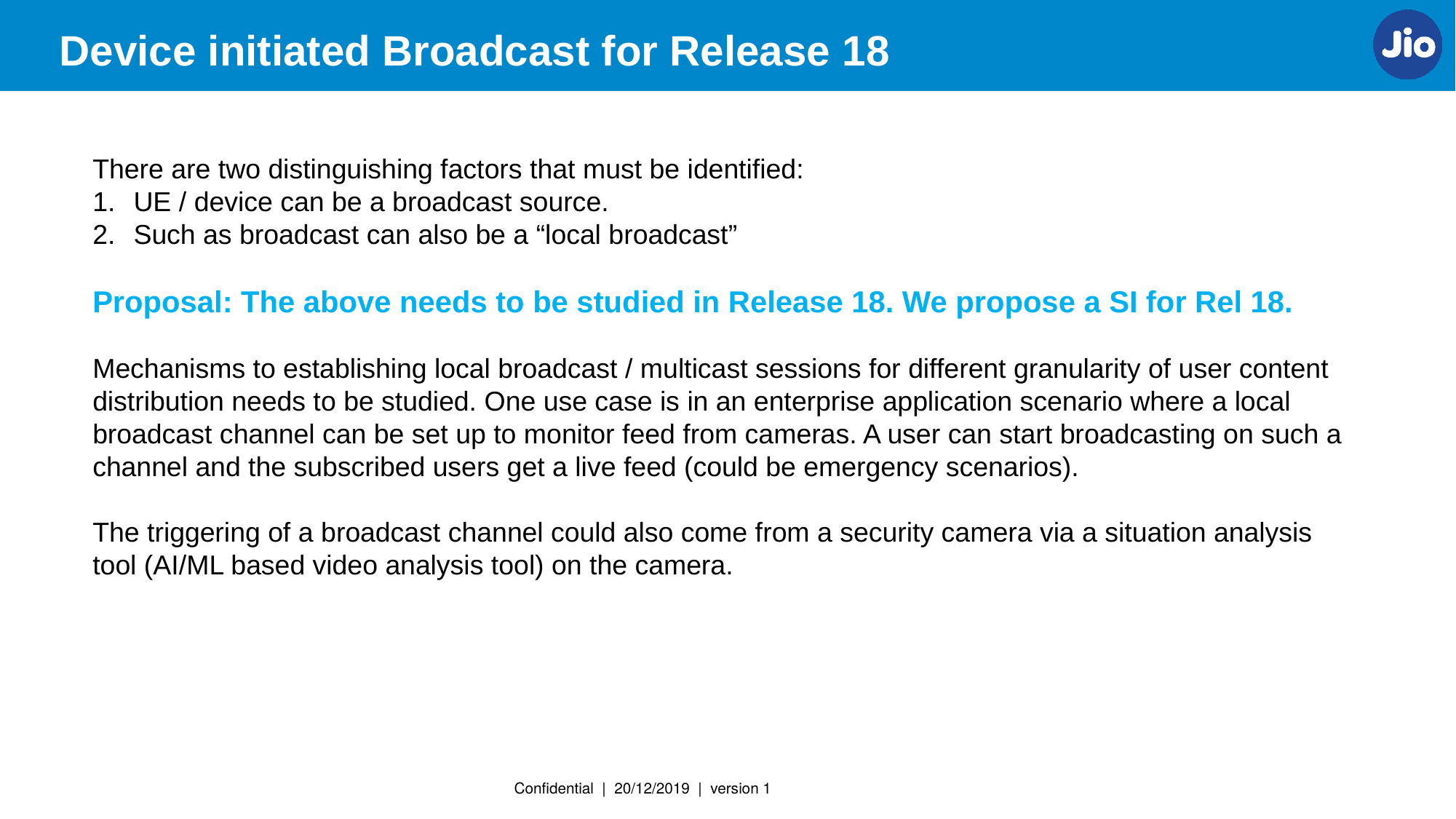

Device initiated Broadcast for Release 18
There are two distinguishing factors that must be identified:
UE / device can be a broadcast source.
Such as broadcast can also be a “local broadcast”

Proposal: The above needs to be studied in Release 18. We propose a SI for Rel 18.

Mechanisms to establishing local broadcast / multicast sessions for different granularity of user content distribution needs to be studied. One use case is in an enterprise application scenario where a local broadcast channel can be set up to monitor feed from cameras. A user can start broadcasting on such a channel and the subscribed users get a live feed (could be emergency scenarios).

The triggering of a broadcast channel could also come from a security camera via a situation analysis tool (AI/ML based video analysis tool) on the camera.
Confidential  |  20/12/2019  |  version 1